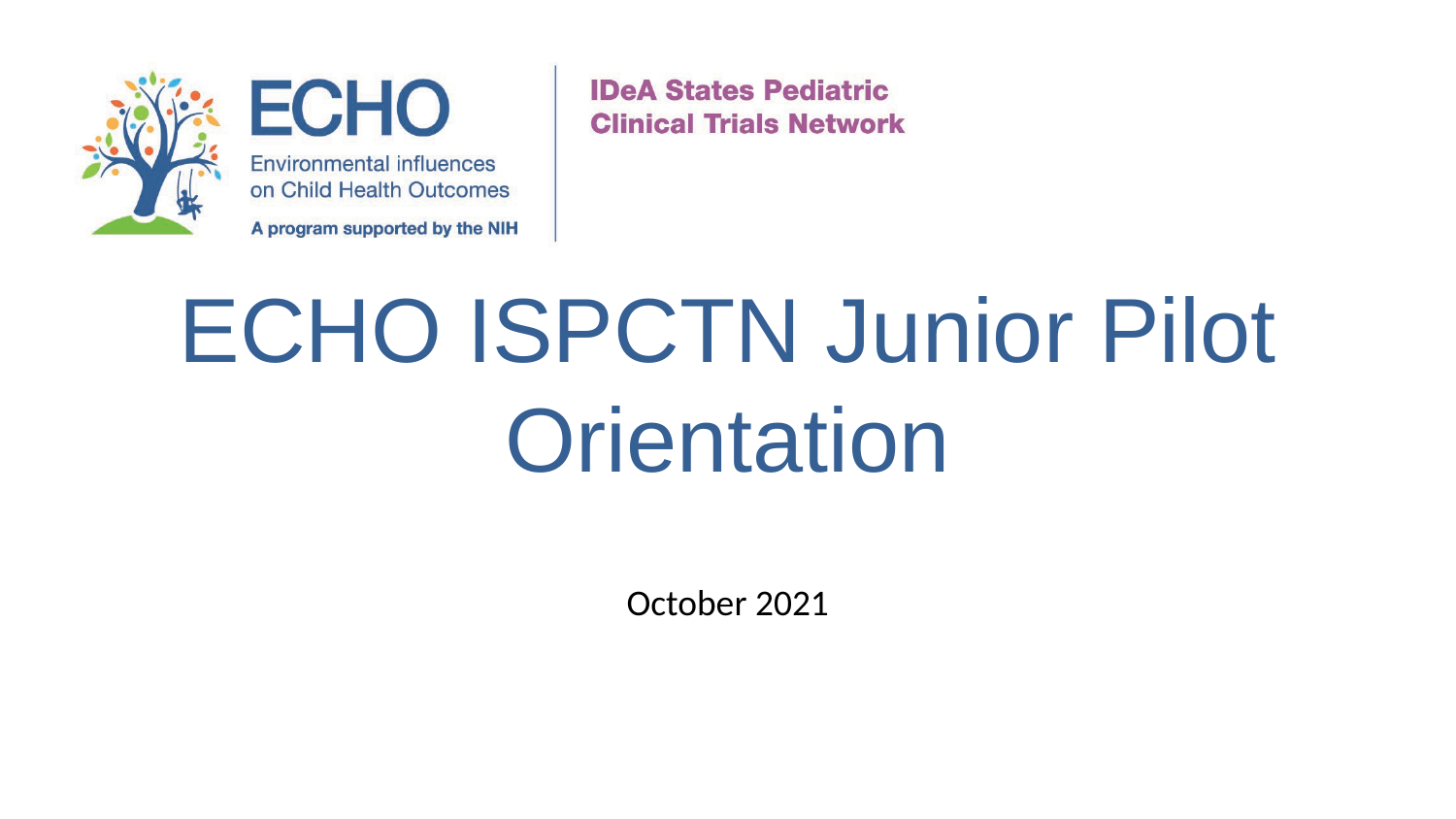

# ECHO ISPCTN Junior Pilot Orientation
October 2021